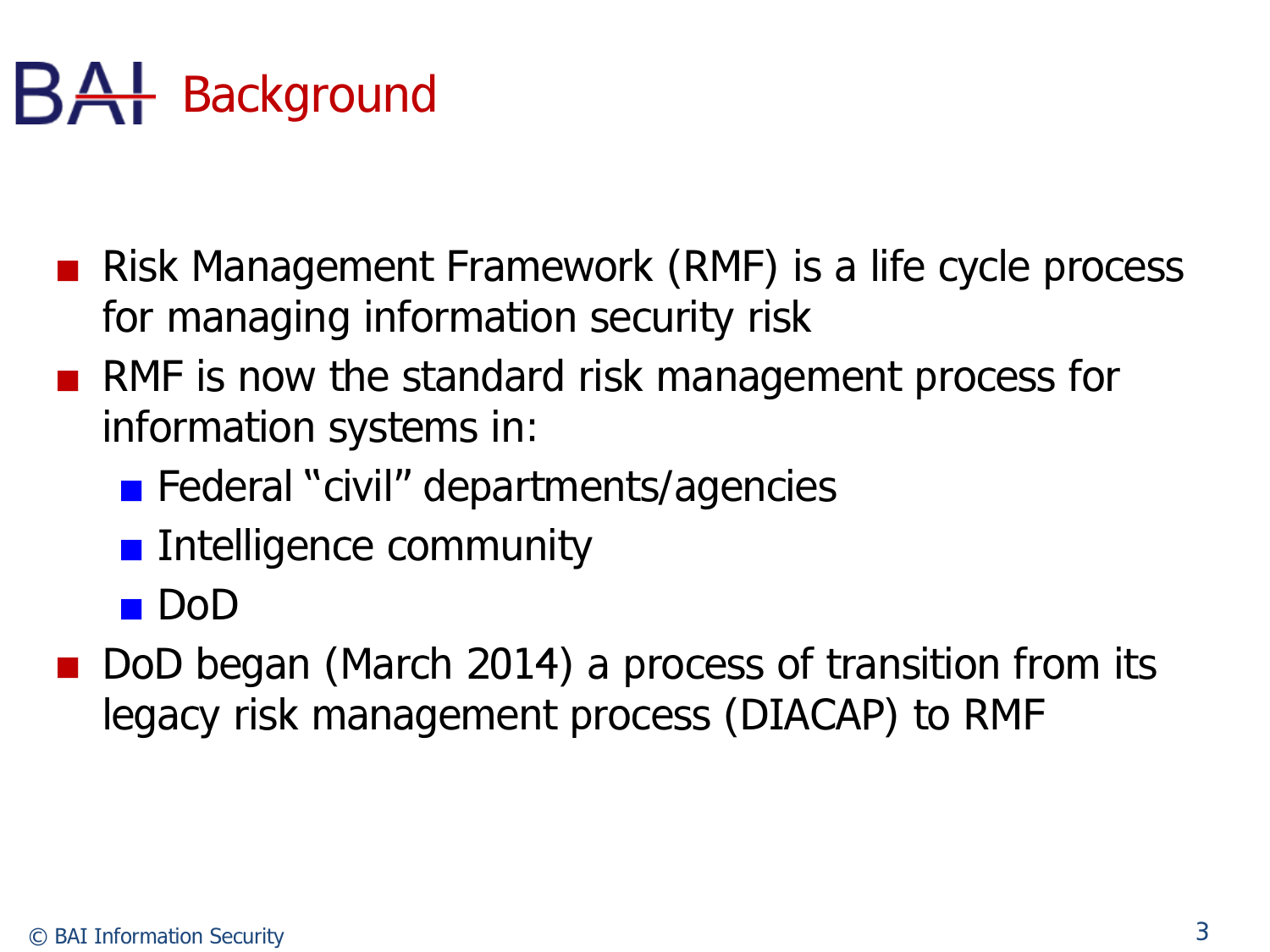

# Background
Risk Management Framework (RMF) is a life cycle process for managing information security risk
RMF is now the standard risk management process for information systems in:
Federal “civil” departments/agencies
Intelligence community
DoD
DoD began (March 2014) a process of transition from its legacy risk management process (DIACAP) to RMF